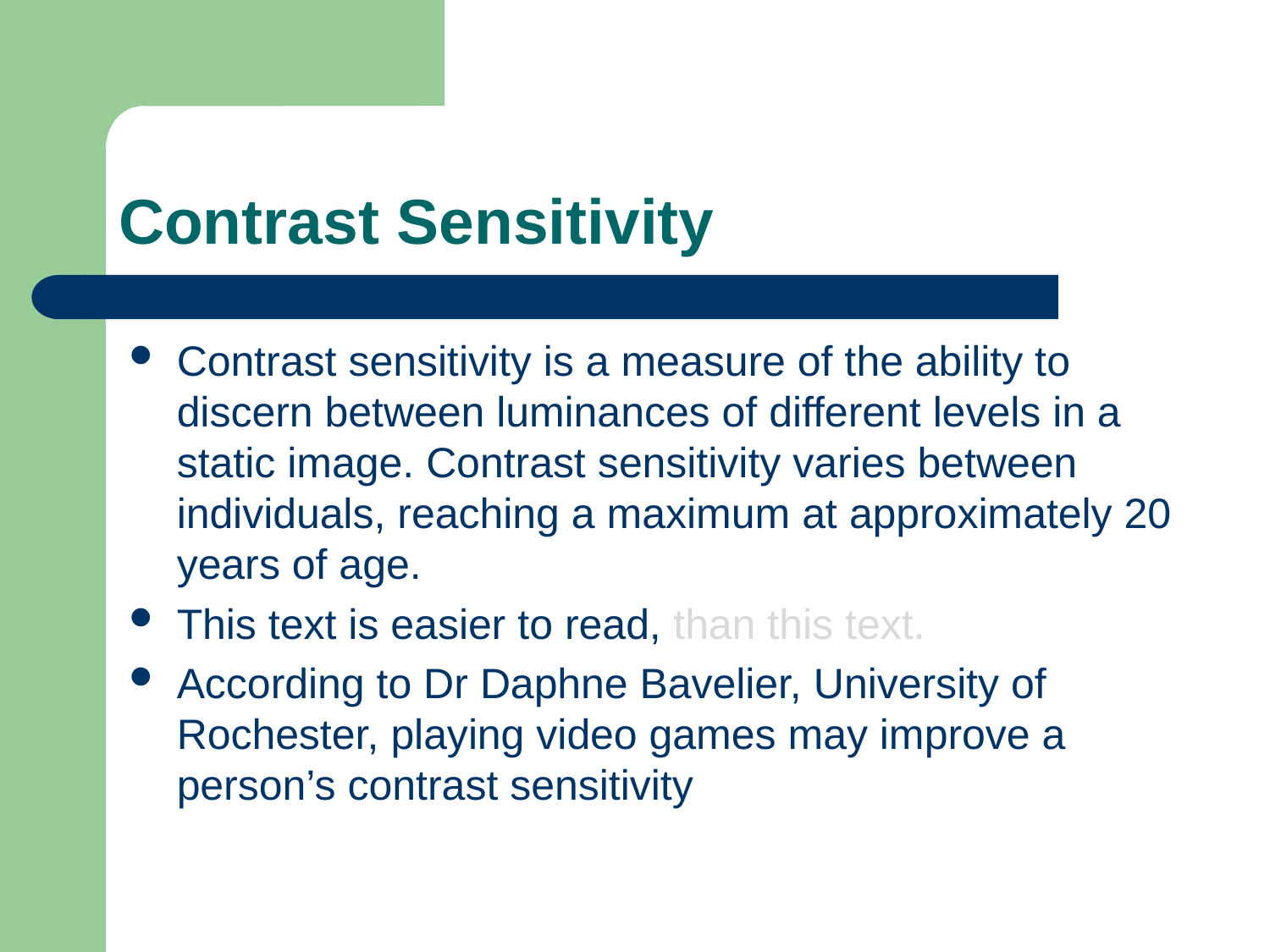

# Contrast Sensitivity
Contrast sensitivity is a measure of the ability to discern between luminances of different levels in a static image. Contrast sensitivity varies between individuals, reaching a maximum at approximately 20 years of age.
This text is easier to read, than this text.
According to Dr Daphne Bavelier, University of Rochester, playing video games may improve a person’s contrast sensitivity